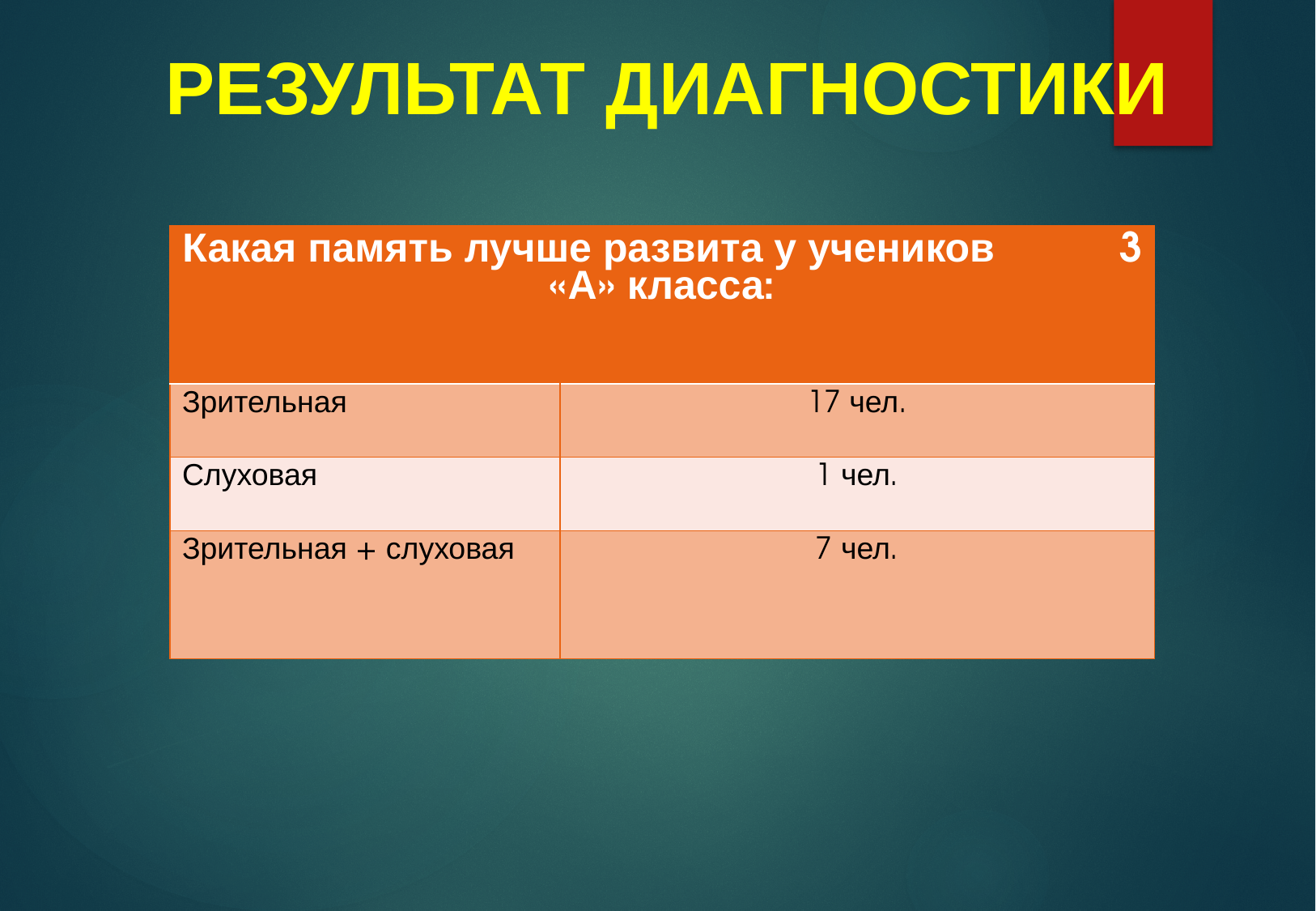

РЕЗУЛЬТАТ ДИАГНОСТИКИ
| Какая память лучше развита у учеников 3 «А» класса: |  |
| --- | --- |
| Зрительная | 17 чел. |
| Слуховая | 1 чел. |
| Зрительная + слуховая | 7 чел. |